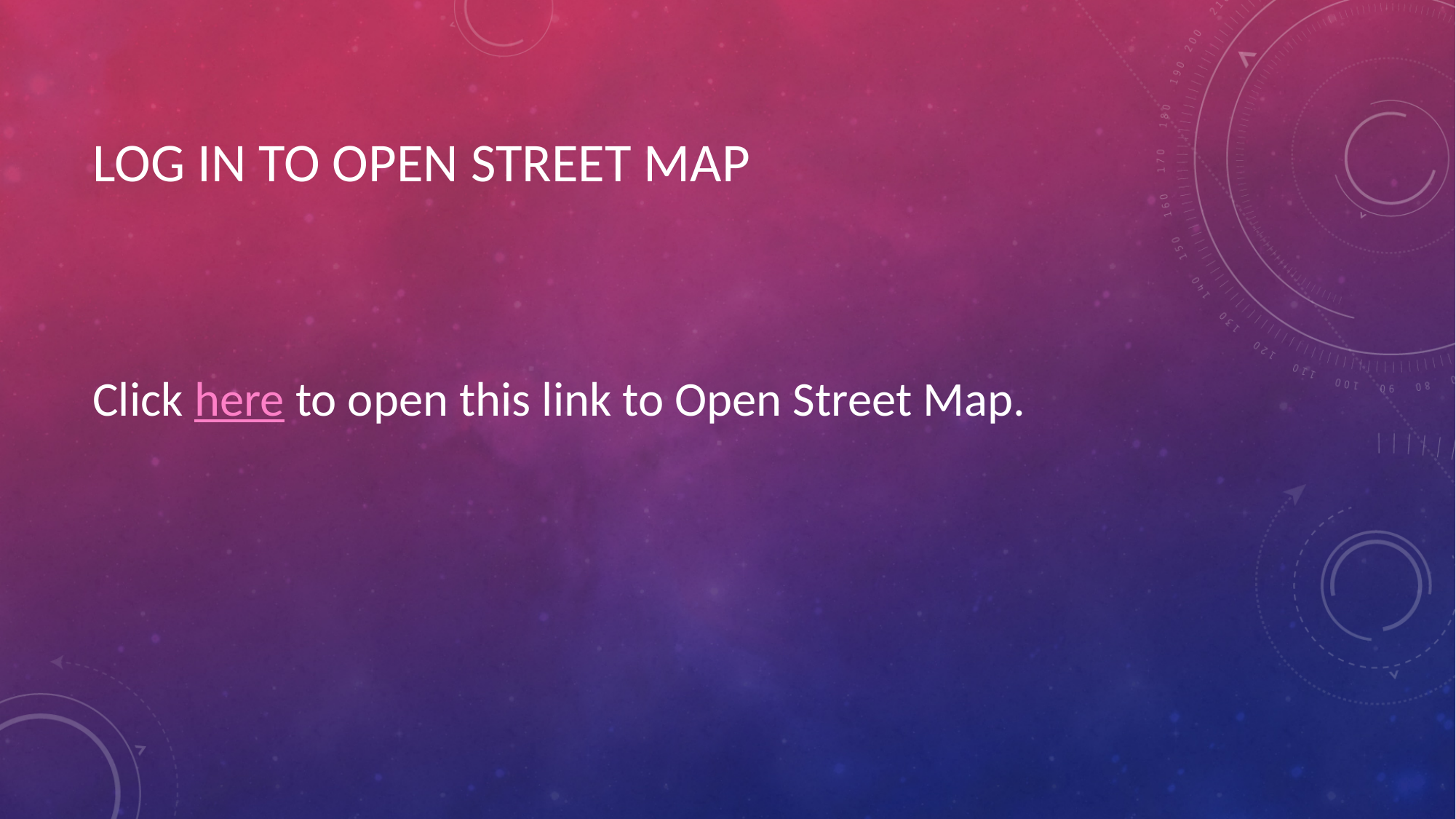

# LOG IN TO OPEN STREET MAP
Click here to open this link to Open Street Map.